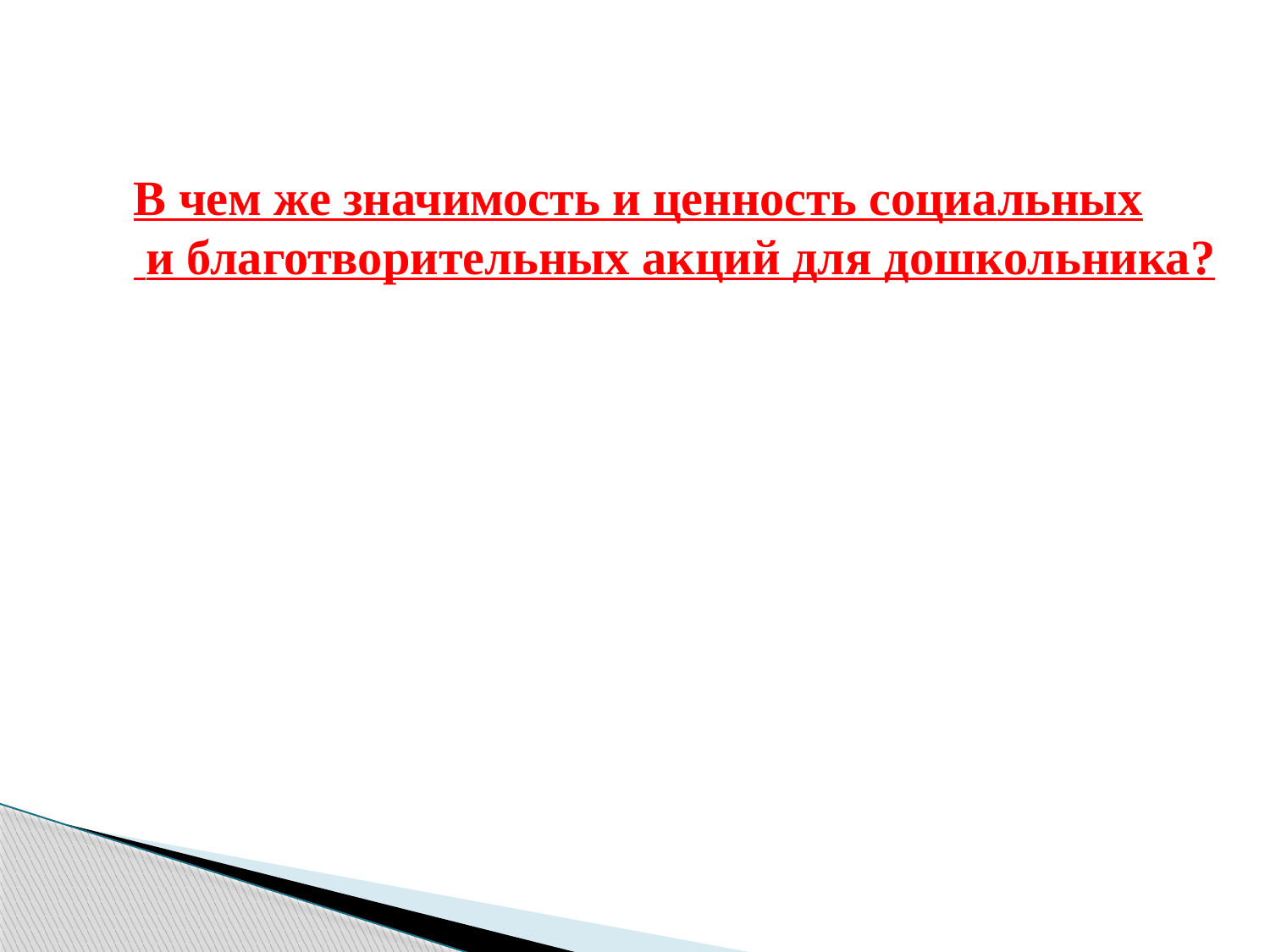

В чем же значимость и ценность социальных
 и благотворительных акций для дошкольника?